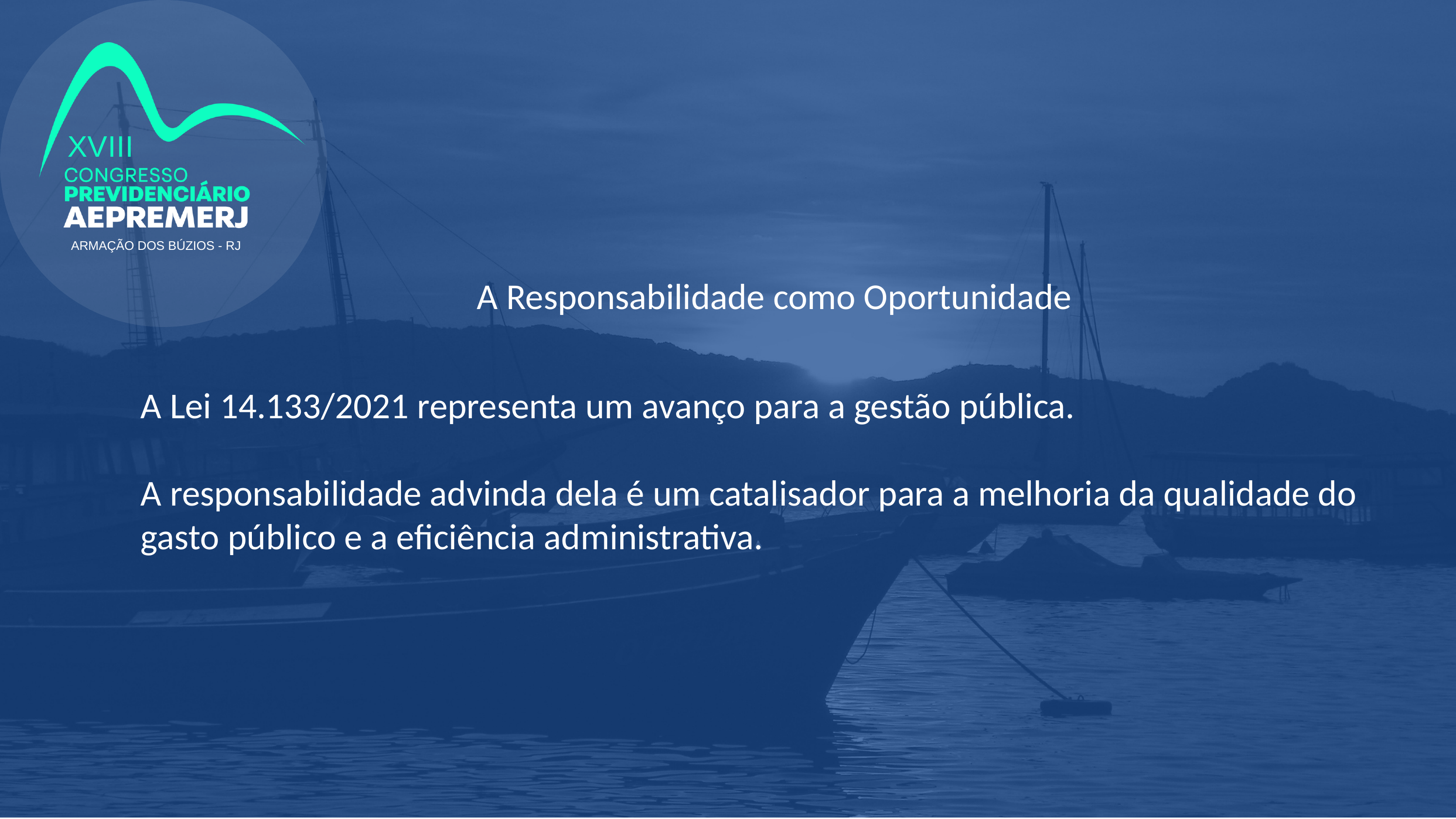

XVIII

ARMAÇÃO DOS BÚZIOS - RJ
  A Responsabilidade como Oportunidade

A Lei 14.133/2021 representa um avanço para a gestão pública.

A responsabilidade advinda dela é um catalisador para a melhoria da qualidade do gasto público e a eficiência administrativa.